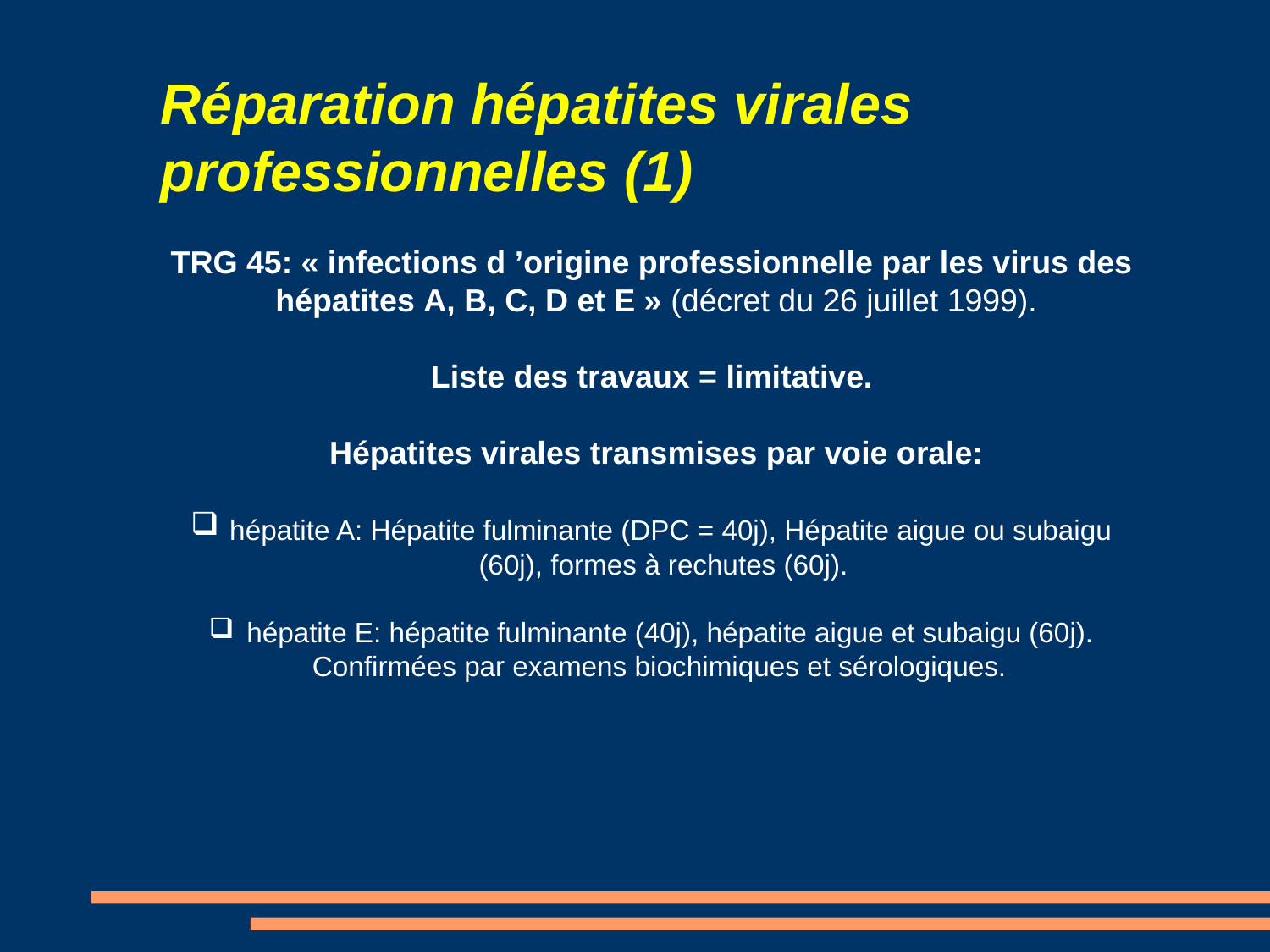

# Réparation hépatites virales professionnelles (1)‏
TRG 45: « infections d ’origine professionnelle par les virus des
 hépatites A, B, C, D et E » (décret du 26 juillet 1999).

Liste des travaux = limitative.

 Hépatites virales transmises par voie orale:

 hépatite A: Hépatite fulminante (DPC = 40j), Hépatite aigue ou subaigu
   (60j), formes à rechutes (60j).

 hépatite E: hépatite fulminante (40j), hépatite aigue et subaigu (60j).
  Confirmées par examens biochimiques et sérologiques.